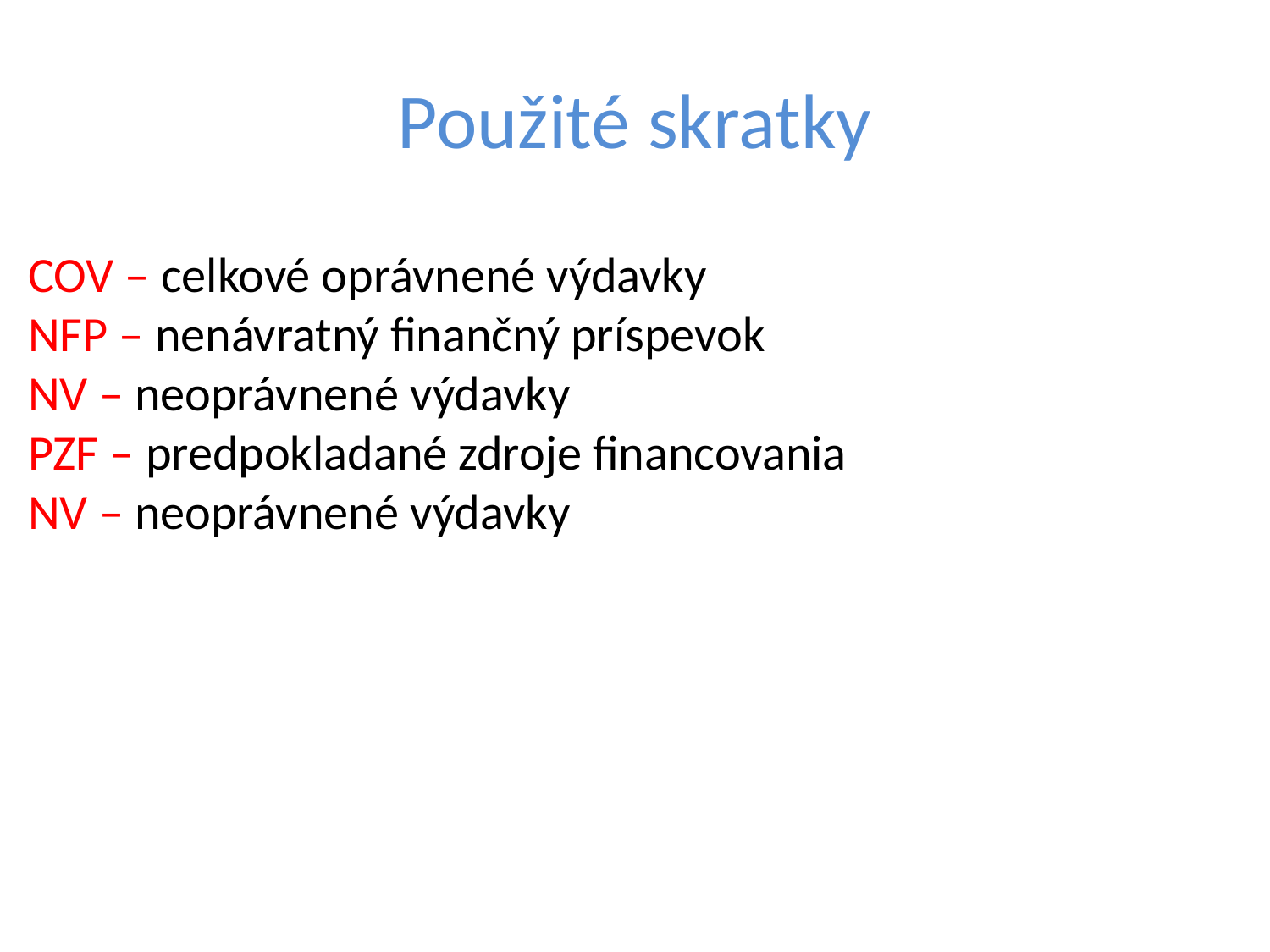

#
Použité skratky
COV – celkové oprávnené výdavky
NFP – nenávratný finančný príspevok
NV – neoprávnené výdavky
PZF – predpokladané zdroje financovania
NV – neoprávnené výdavky